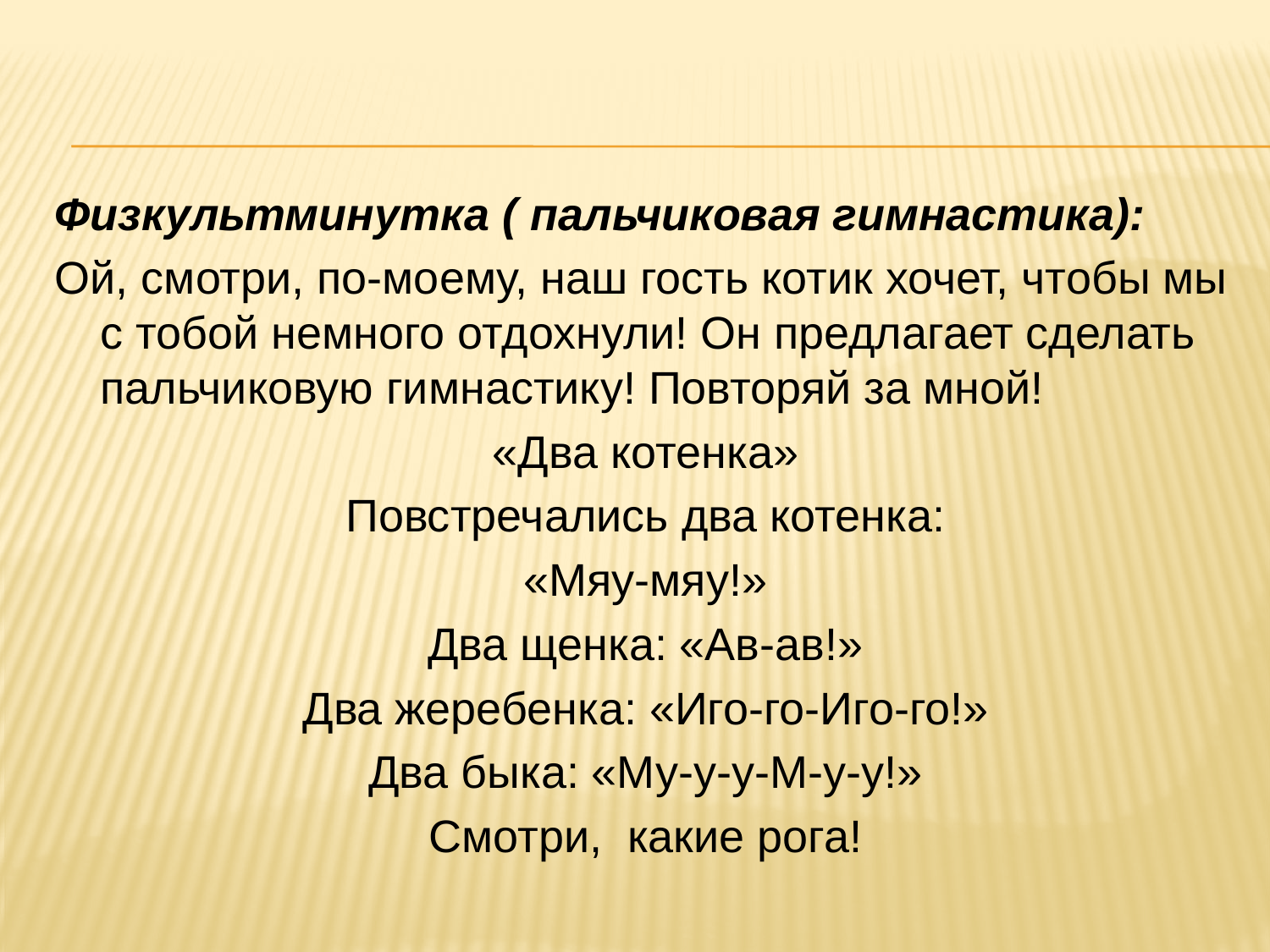

Физкультминутка ( пальчиковая гимнастика):
Ой, смотри, по-моему, наш гость котик хочет, чтобы мы с тобой немного отдохнули! Он предлагает сделать пальчиковую гимнастику! Повторяй за мной!
«Два котенка»
Повстречались два котенка:
«Мяу-мяу!»
Два щенка: «Ав-ав!»
Два жеребенка: «Иго-го-Иго-го!»
Два быка: «Му-у-у-М-у-у!»
Смотри,  какие рога!